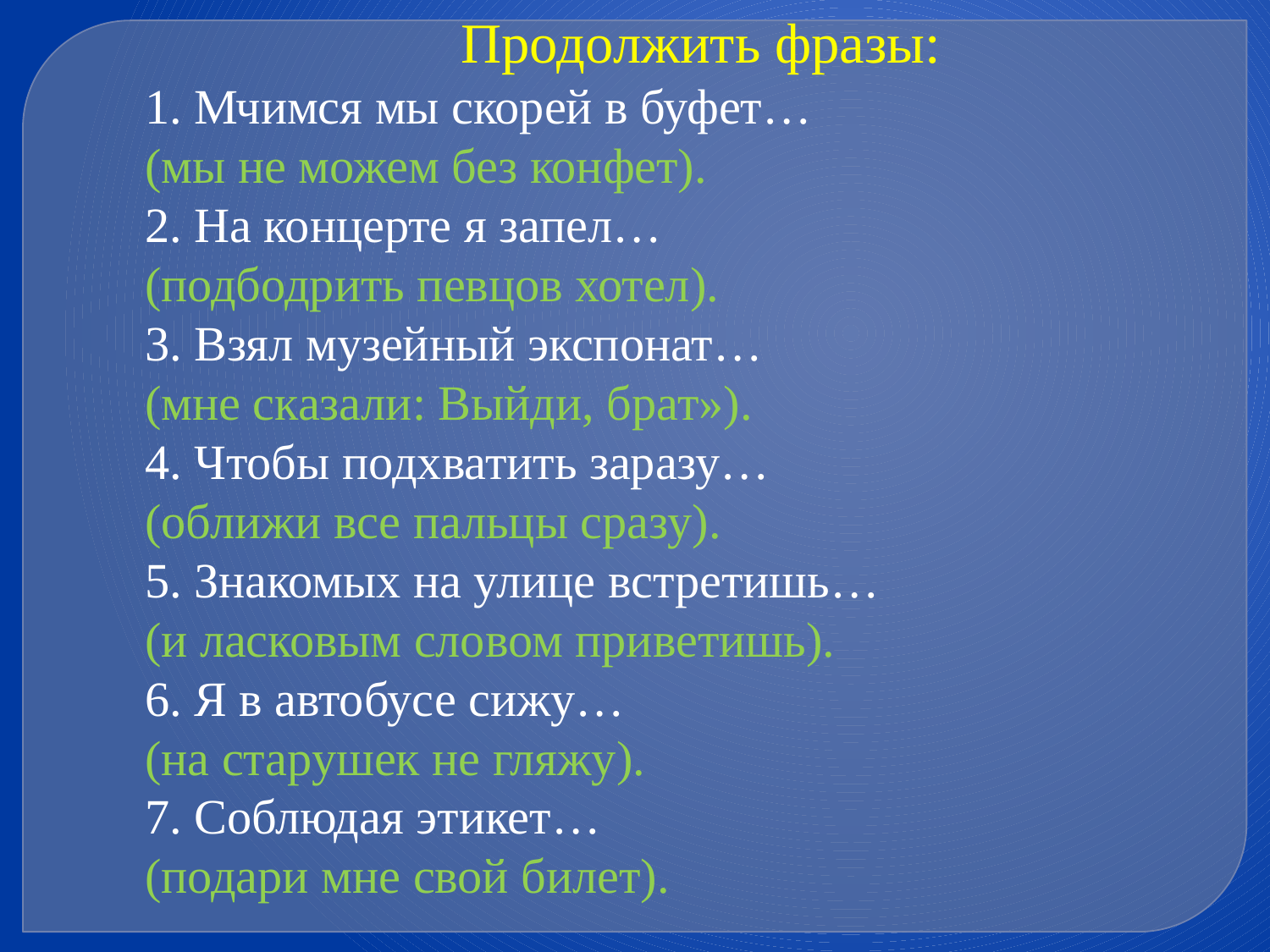

Продолжить фразы:
1. Мчимся мы скорей в буфет…
(мы не можем без конфет).
2. На концерте я запел…
(подбодрить певцов хотел).
3. Взял музейный экспонат…
(мне сказали: Выйди, брат»).
4. Чтобы подхватить заразу…
(оближи все пальцы сразу).
5. Знакомых на улице встретишь…
(и ласковым словом приветишь).
6. Я в автобусе сижу…
(на старушек не гляжу).
7. Соблюдая этикет…
(подари мне свой билет).